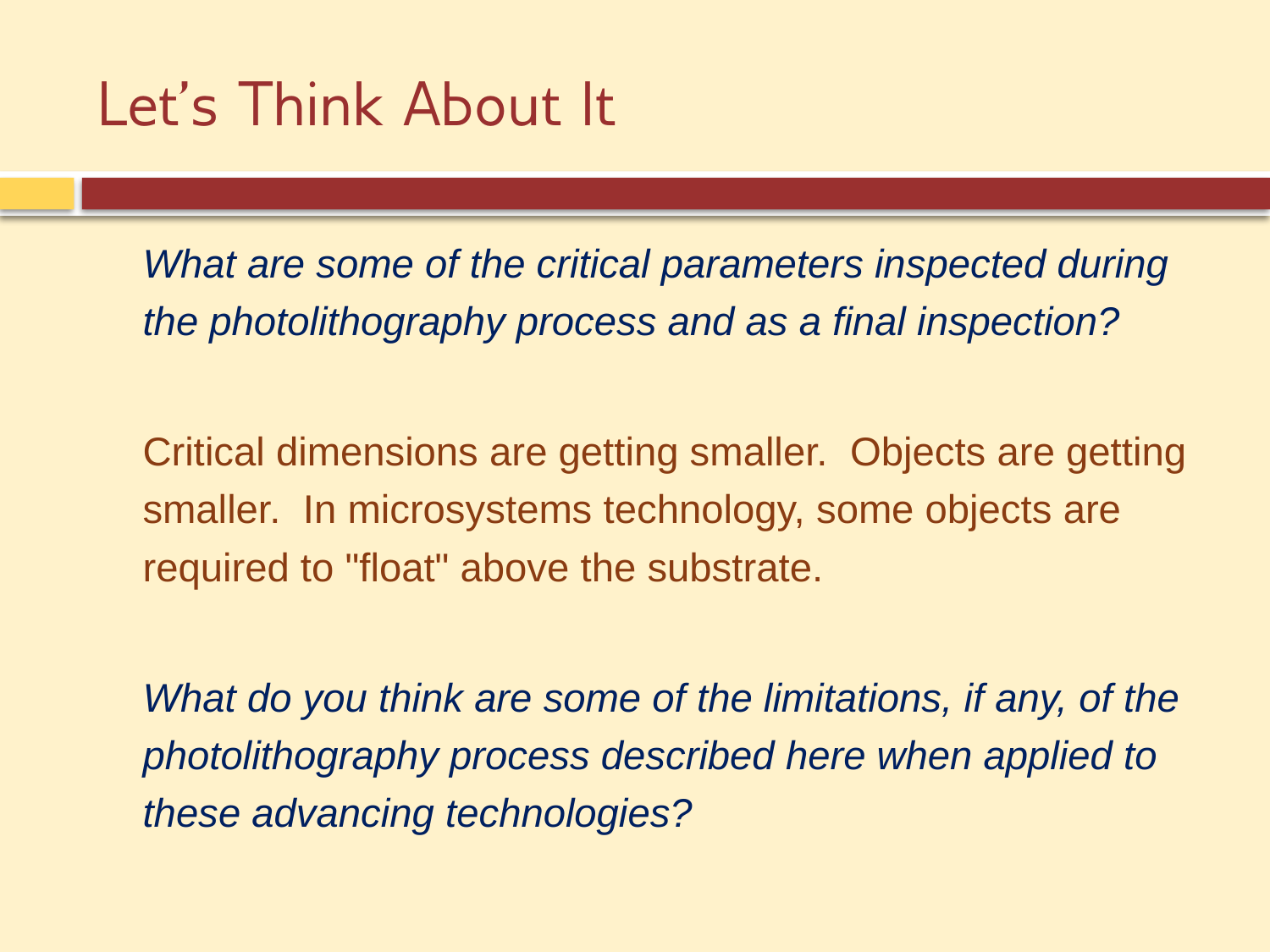

# Let’s Think About It
What are some of the critical parameters inspected during the photolithography process and as a final inspection?

Critical dimensions are getting smaller.  Objects are getting smaller.  In microsystems technology, some objects are required to "float" above the substrate.

What do you think are some of the limitations, if any, of the photolithography process described here when applied to these advancing technologies?